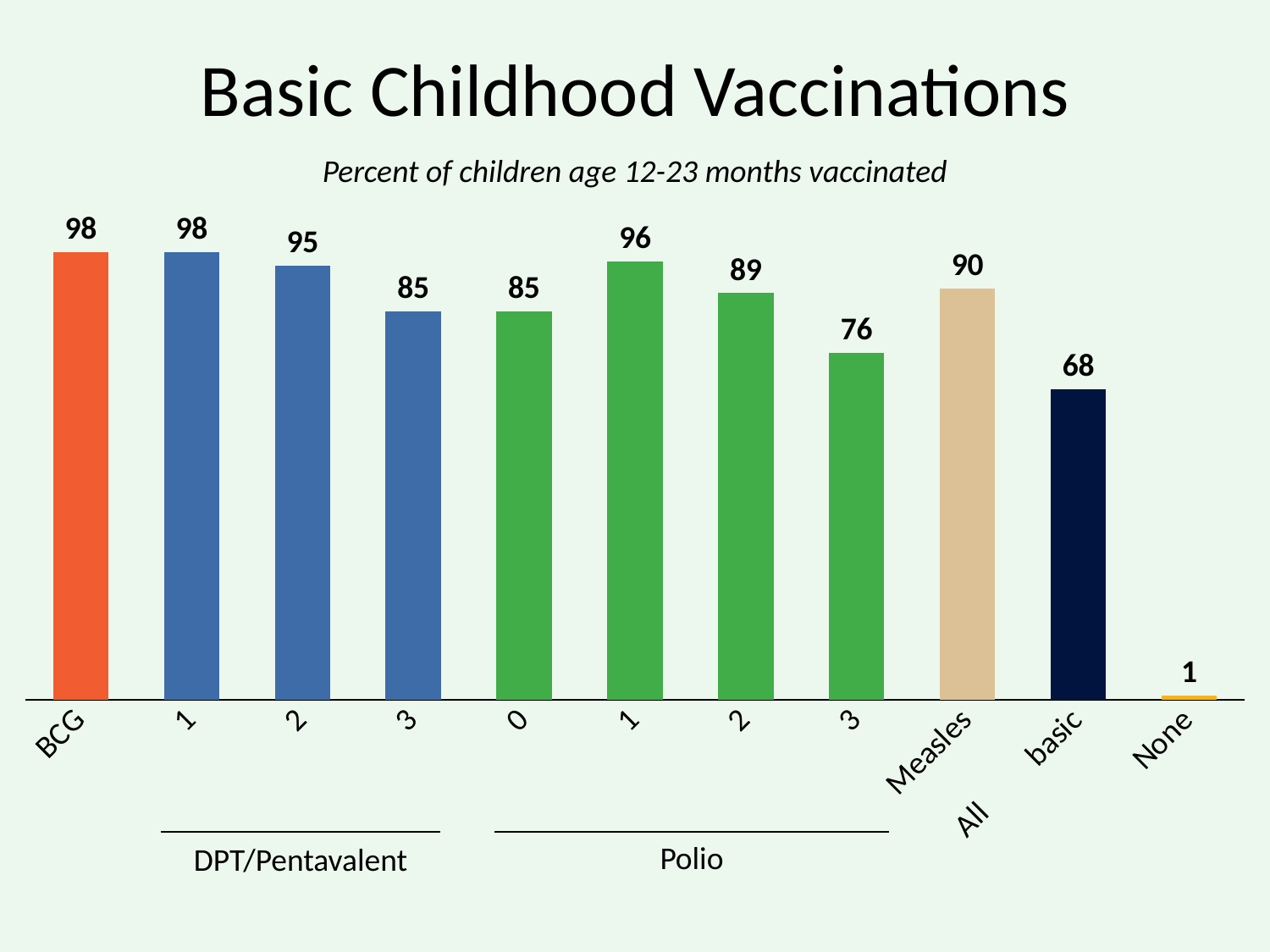

# Basic Childhood Vaccinations
Percent of children age 12-23 months vaccinated

### Chart

| Category | Series 1 |
|---|---|
| BCG | 98.0 |
| 1 | 98.0 |
| 2 | 95.0 |
| 3 | 85.0 |
| 0 | 85.0 |
| 1 | 96.0 |
| 2 | 89.0 |
| 3 | 76.0 |
| Measles | 90.0 |
| All          basic | 68.0 |
| None | 1.0 |
Polio
DPT/Pentavalent